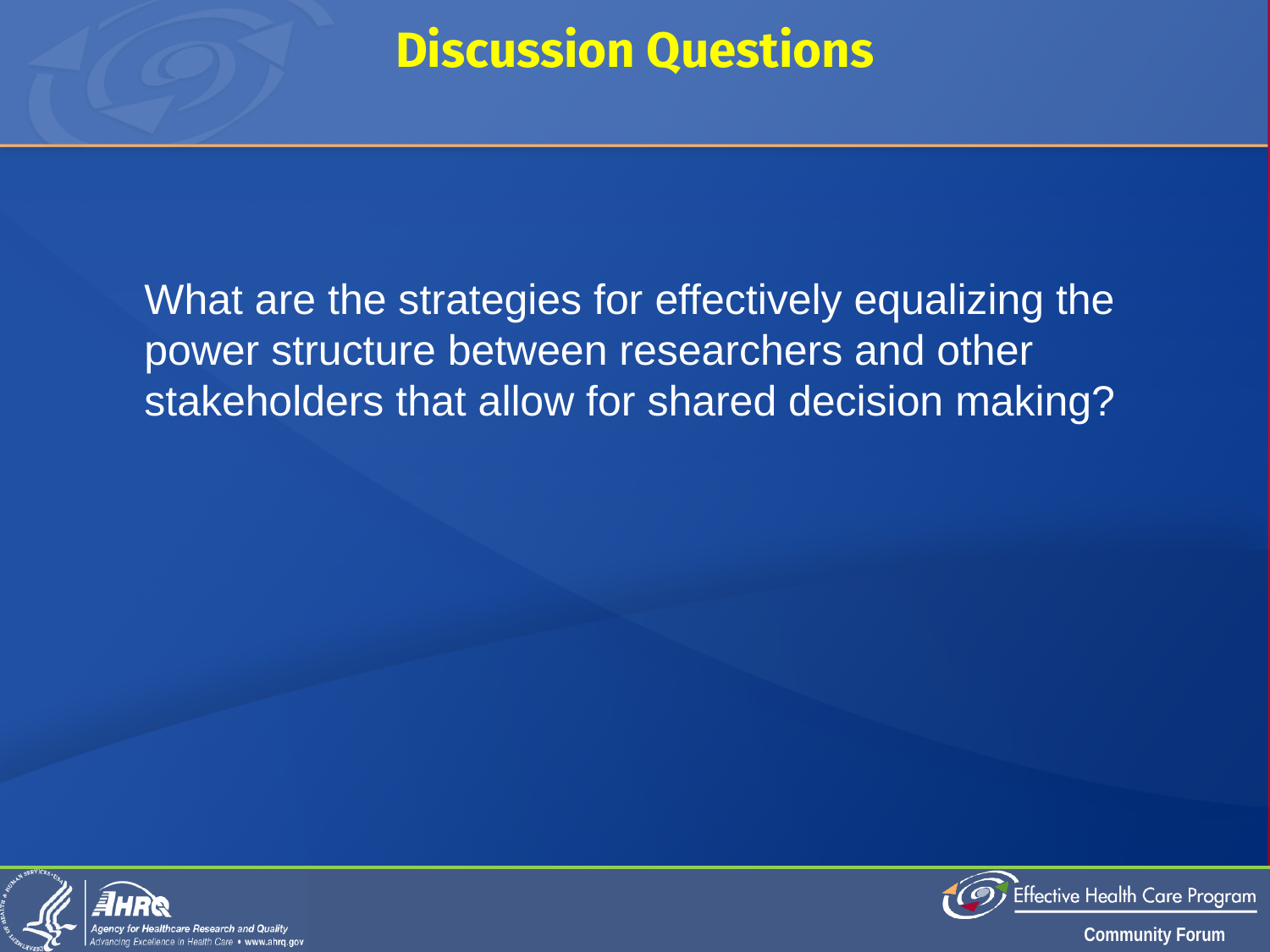

# Discussion Questions
What are the strategies for effectively equalizing the
power structure between researchers and other
stakeholders that allow for shared decision making?